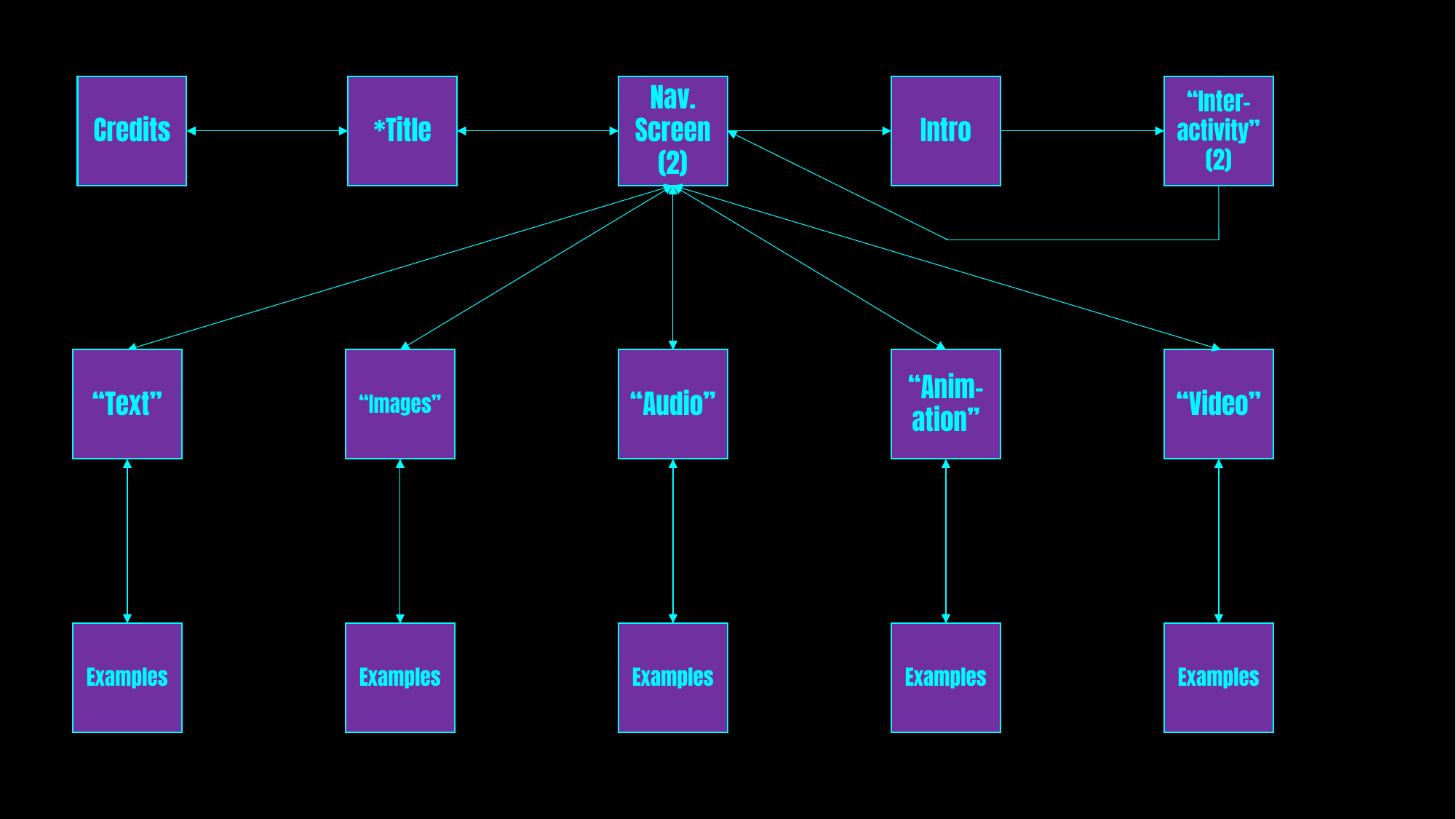

Credits
*Title
Nav. Screen (2)
Intro
“Inter-activity” (2)
“Text”
“Images”
“Audio”
“Anim-ation”
“Video”
Examples
Examples
Examples
Examples
Examples